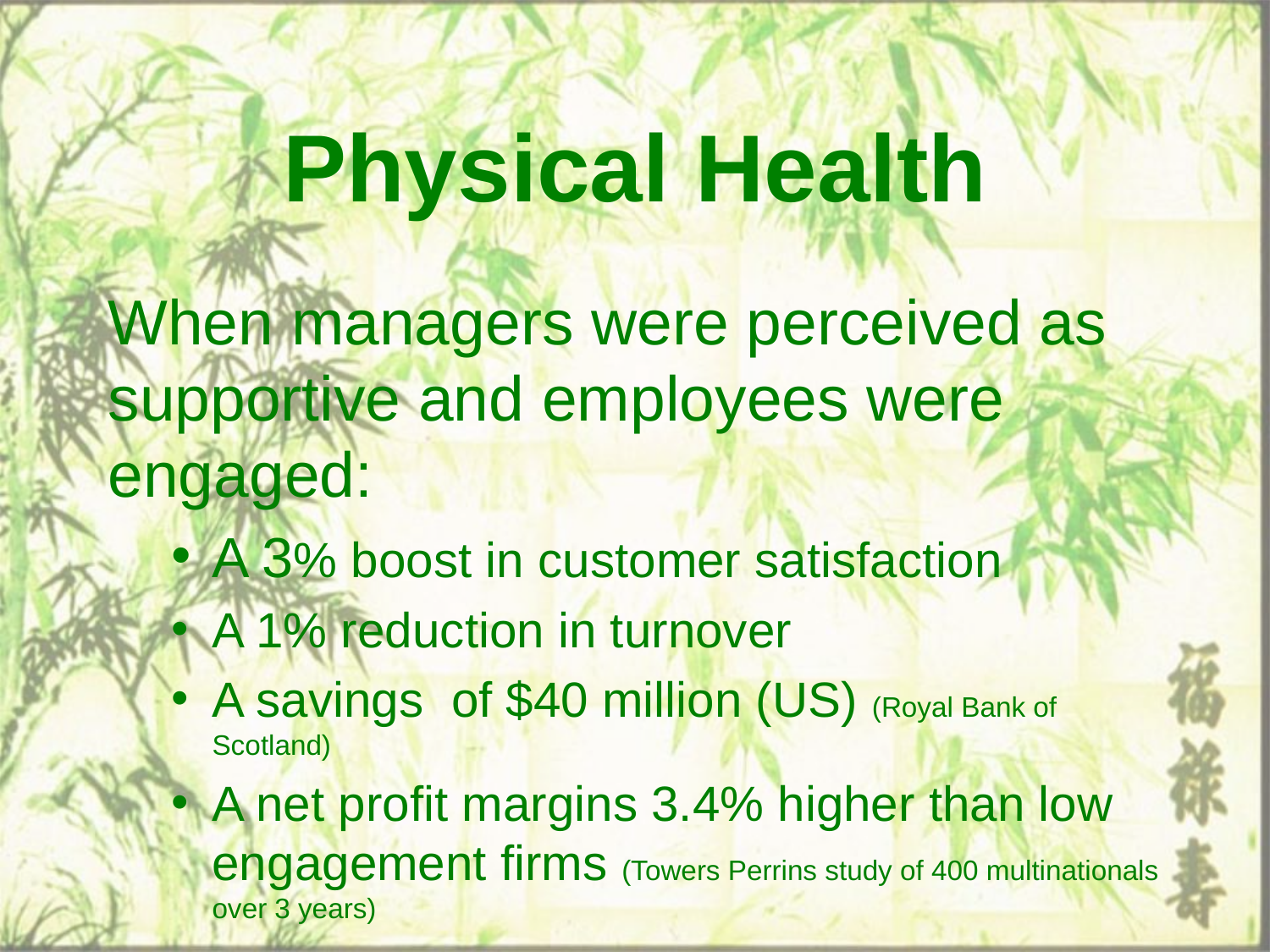

Physical Health
When managers were perceived as supportive and employees were engaged:
A 3% boost in customer satisfaction
A 1% reduction in turnover
A savings  of $40 million (US) (Royal Bank of Scotland)
A net profit margins 3.4% higher than low engagement firms (Towers Perrins study of 400 multinationals over 3 years)